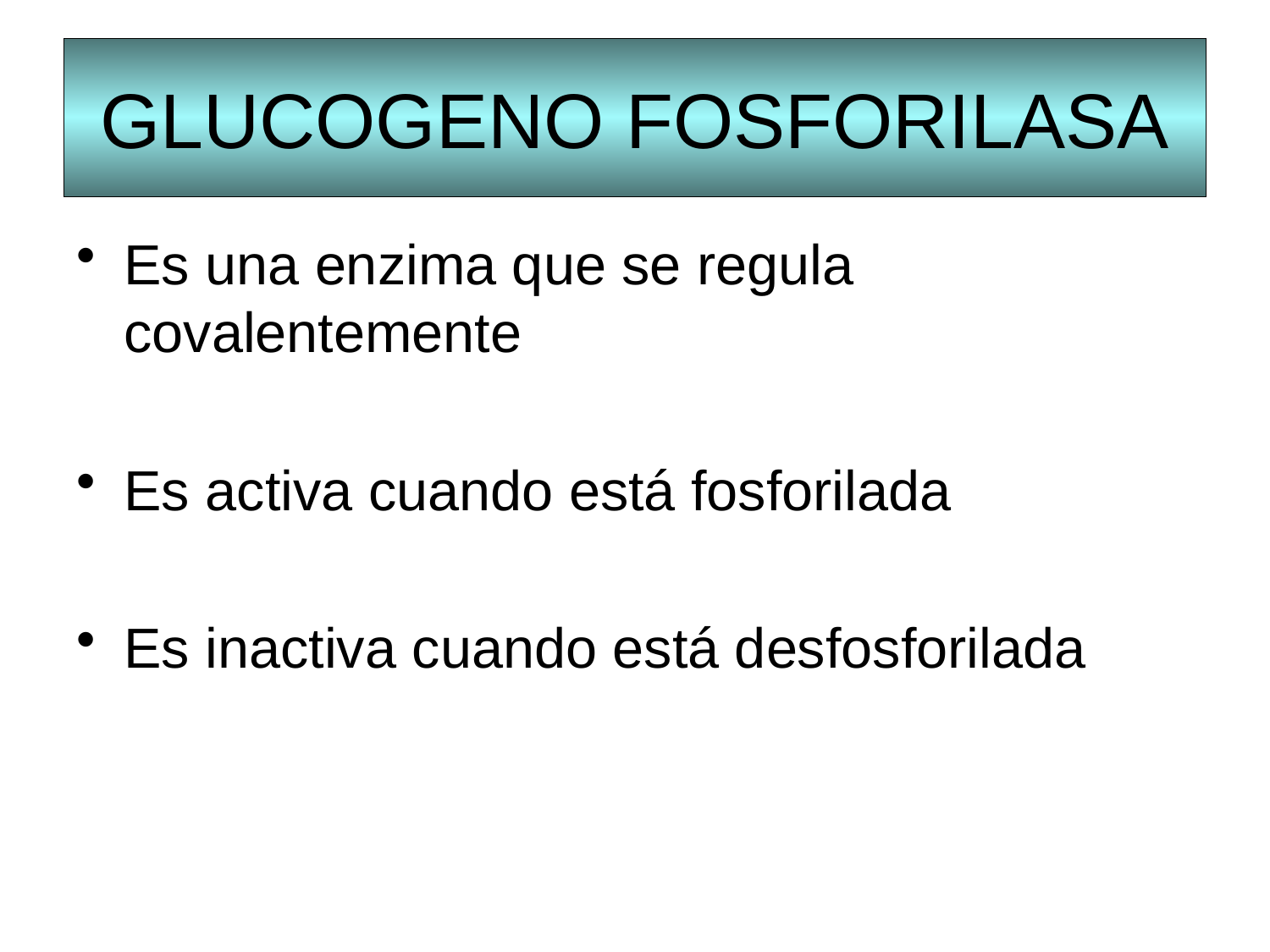

# GLUCOGENO FOSFORILASA
Es una enzima que se regula covalentemente

Es activa cuando está fosforilada

Es inactiva cuando está desfosforilada